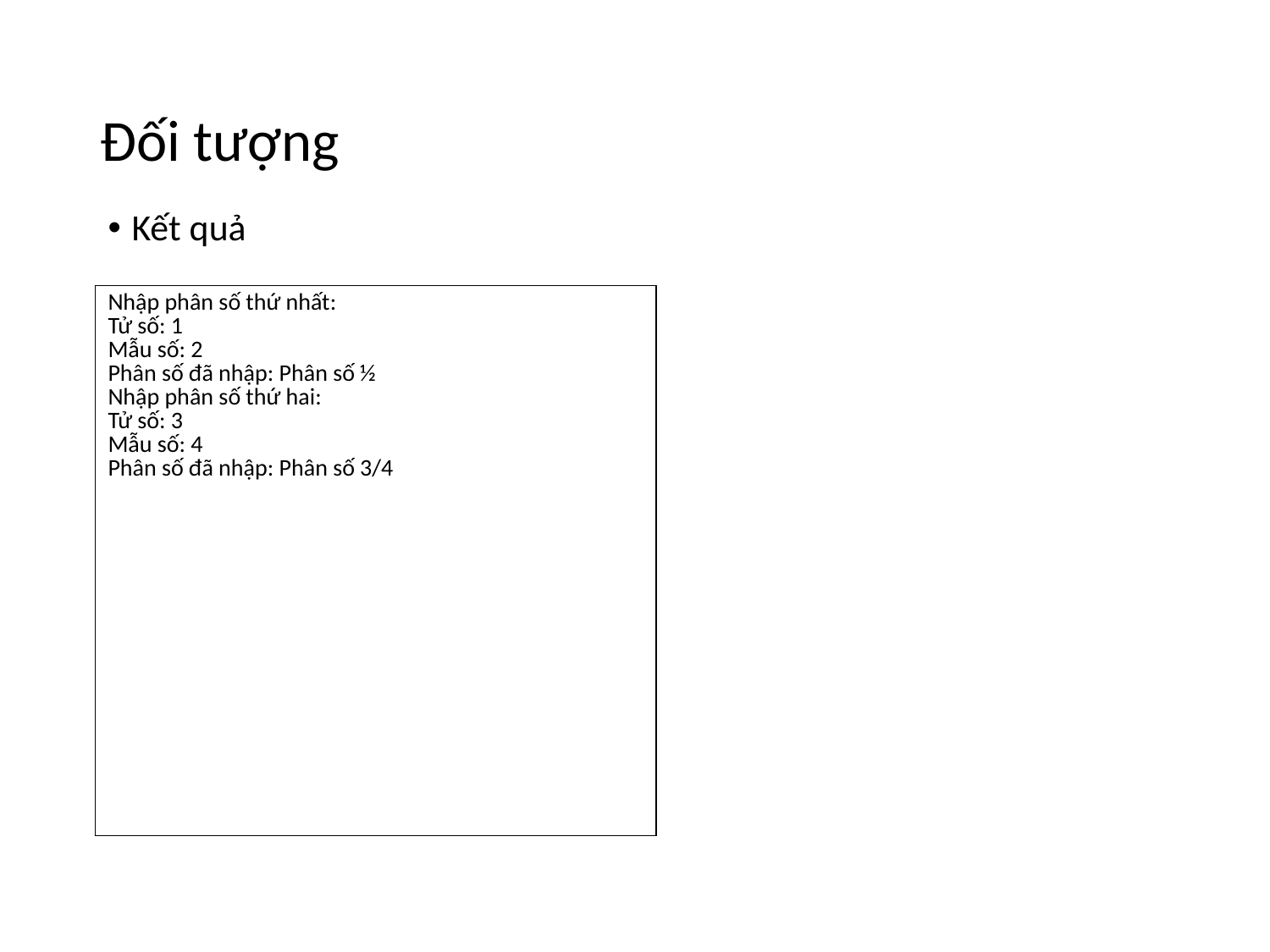

# Đối tượng
Kết quả

| Nhập phân số thứ nhất: Tử số: 1 Mẫu số: 2 Phân số đã nhập: Phân số ½ Nhập phân số thứ hai: Tử số: 3 Mẫu số: 4 Phân số đã nhập: Phân số 3/4 |
| --- |